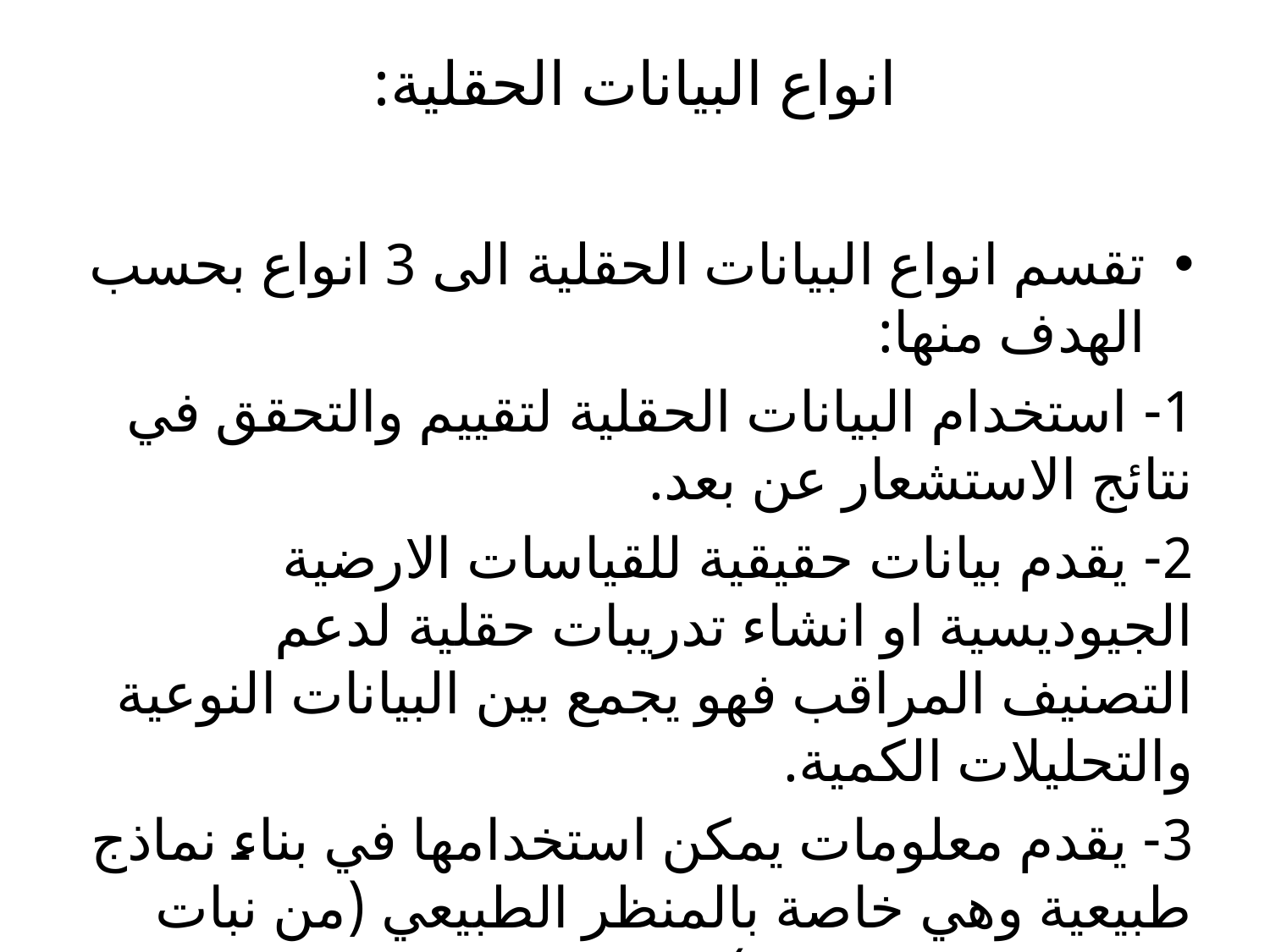

# انواع البيانات الحقلية:
تقسم انواع البيانات الحقلية الى 3 انواع بحسب الهدف منها:
1- استخدام البيانات الحقلية لتقييم والتحقق في نتائج الاستشعار عن بعد.
2- يقدم بيانات حقيقية للقياسات الارضية الجيوديسية او انشاء تدريبات حقلية لدعم التصنيف المراقب فهو يجمع بين البيانات النوعية والتحليلات الكمية.
3- يقدم معلومات يمكن استخدامها في بناء نماذج طبيعية وهي خاصة بالمنظر الطبيعي (من نبات وترب واجسام مائية)